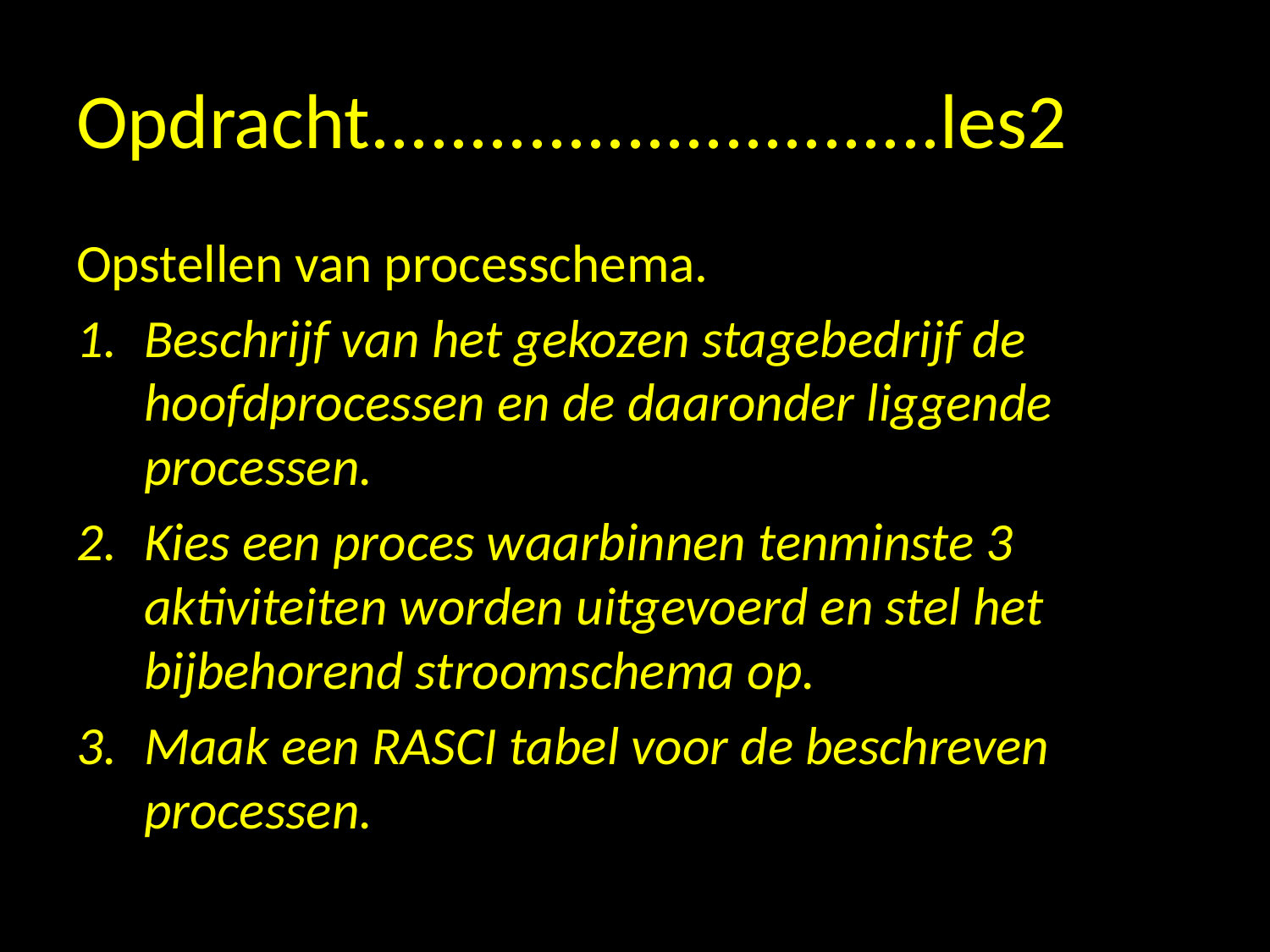

# Opdracht.............................les2
Opstellen van processchema.
Beschrijf van het gekozen stagebedrijf de hoofdprocessen en de daaronder liggende processen.
Kies een proces waarbinnen tenminste 3 aktiviteiten worden uitgevoerd en stel het bijbehorend stroomschema op.
Maak een RASCI tabel voor de beschreven processen.